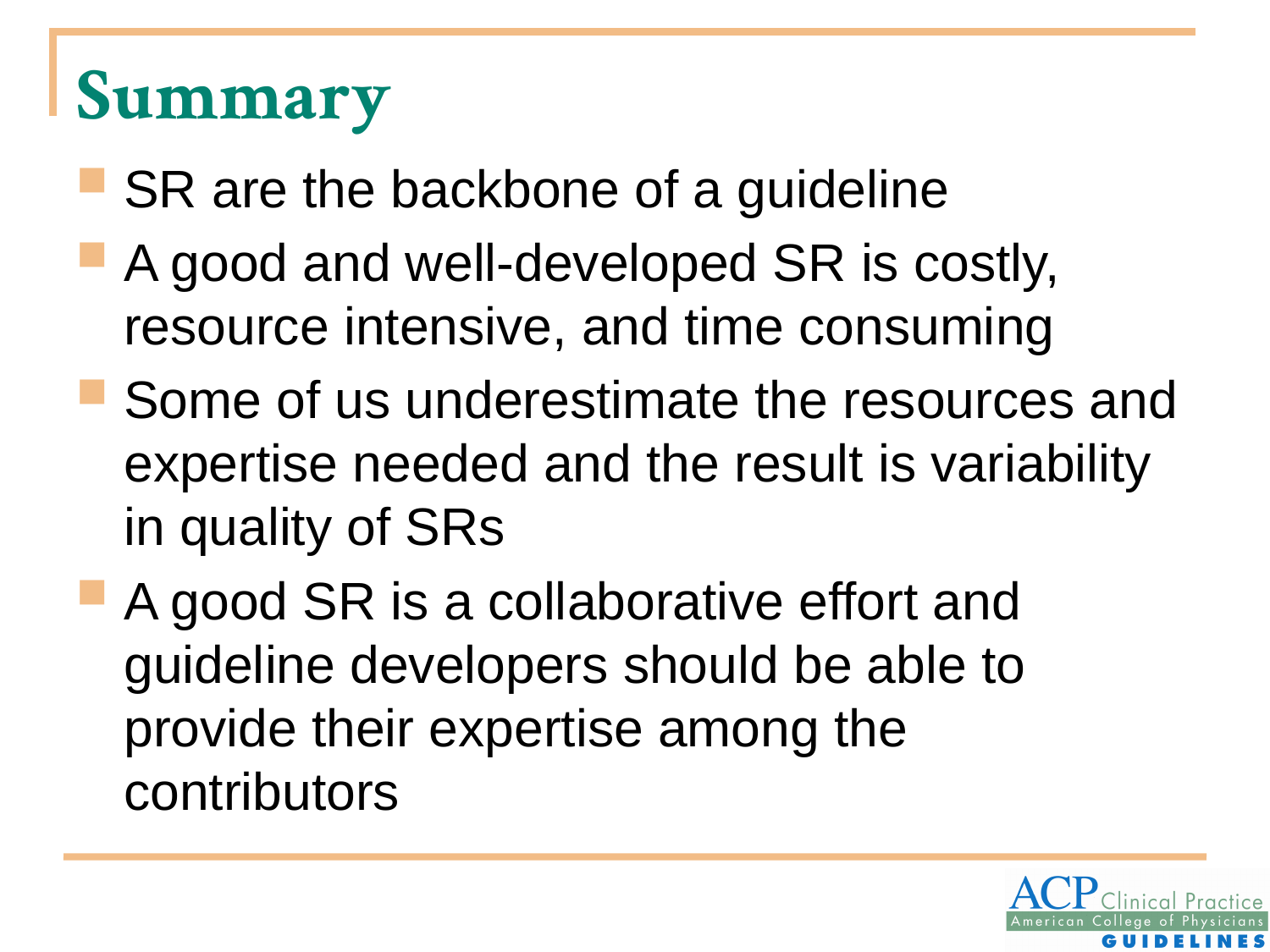

# Summary
SR are the backbone of a guideline
A good and well-developed SR is costly, resource intensive, and time consuming
Some of us underestimate the resources and expertise needed and the result is variability in quality of SRs
A good SR is a collaborative effort and guideline developers should be able to provide their expertise among the contributors